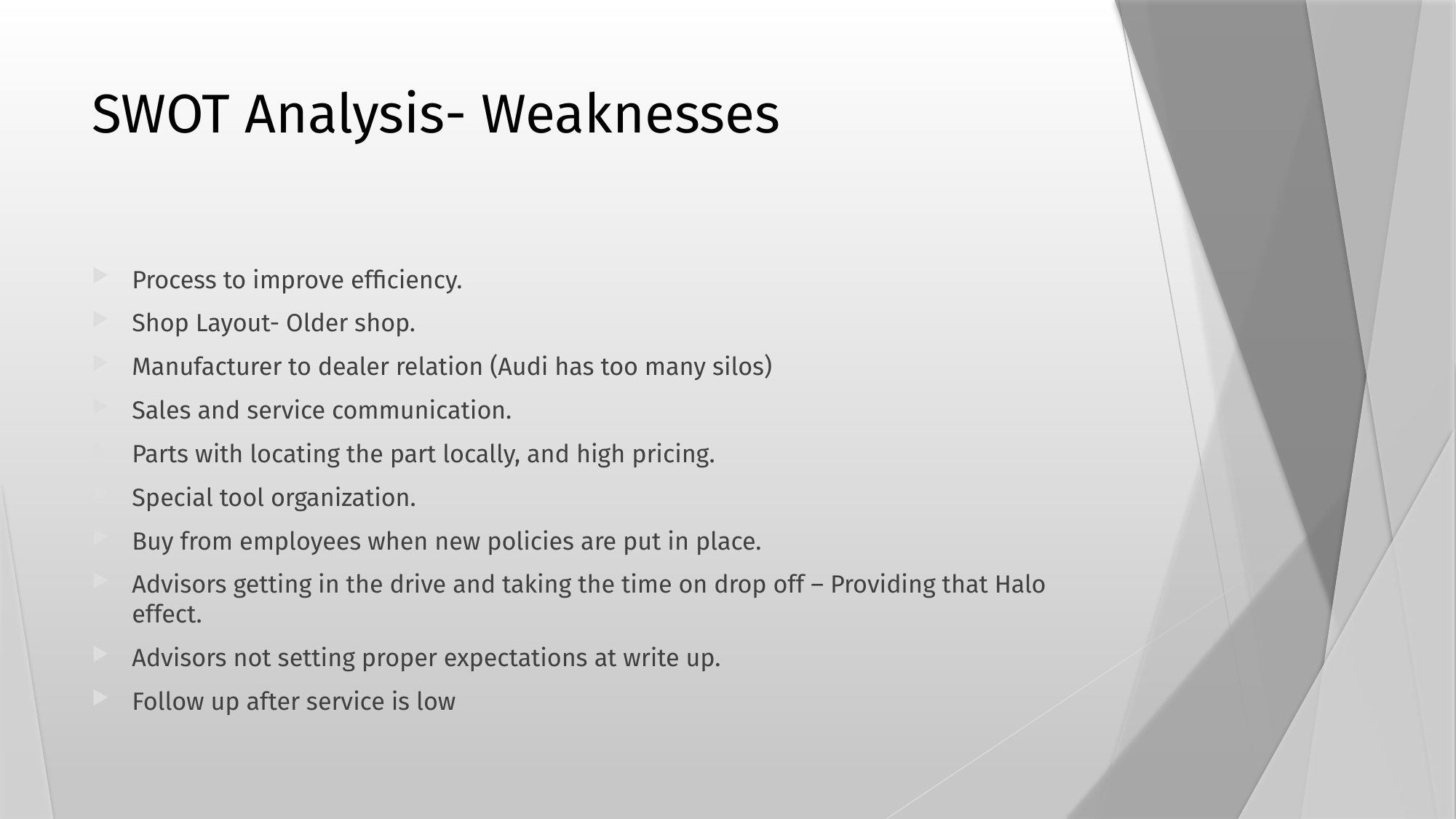

# SWOT Analysis- Weaknesses
Process to improve efficiency.
Shop Layout- Older shop.
Manufacturer to dealer relation (Audi has too many silos)
Sales and service communication.
Parts with locating the part locally, and high pricing.
Special tool organization.
Buy from employees when new policies are put in place.
Advisors getting in the drive and taking the time on drop off – Providing that Halo effect.
Advisors not setting proper expectations at write up.
Follow up after service is low